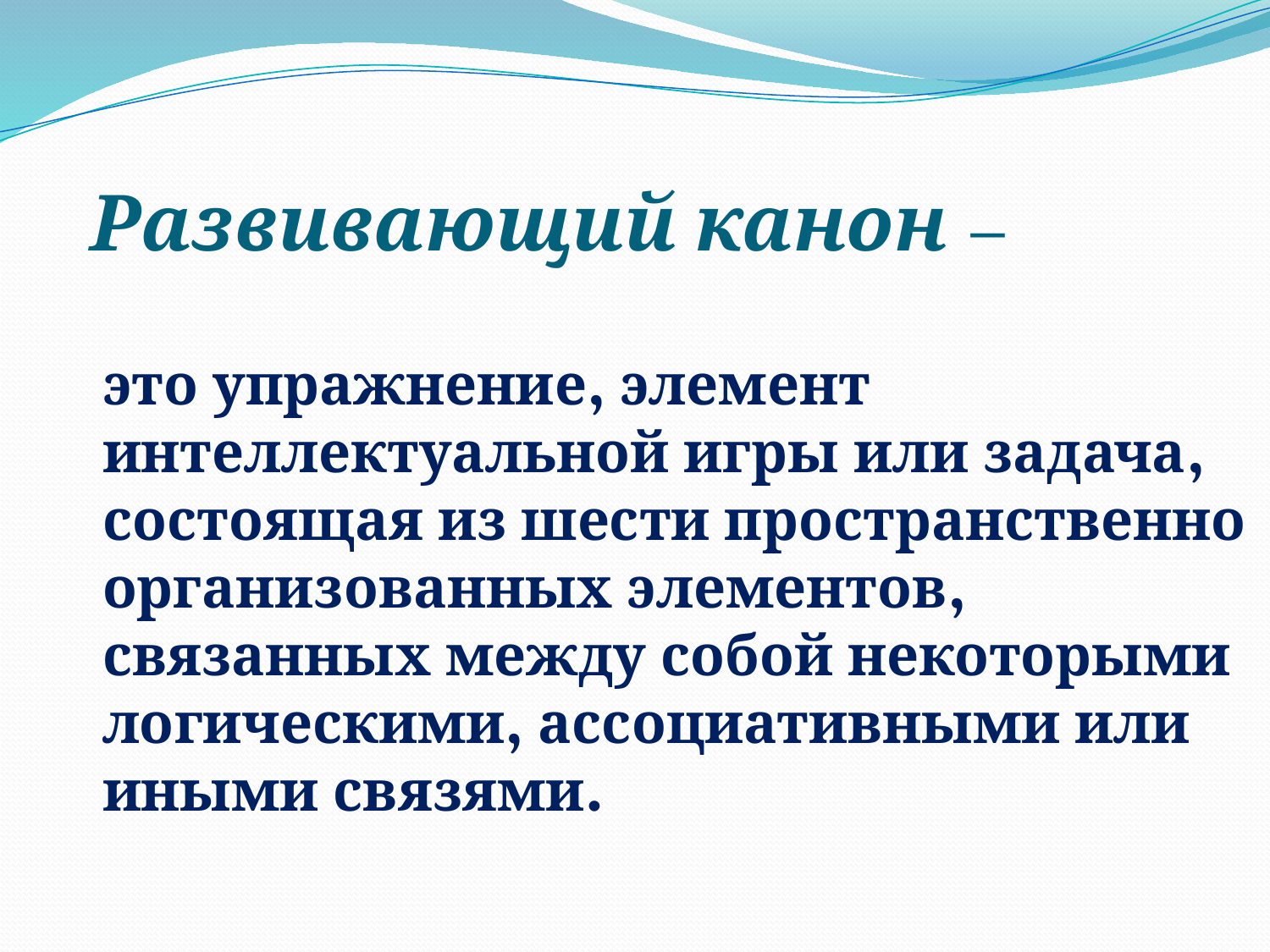

# Развивающий канон –
это упражнение, элемент интеллектуальной игры или задача, состоящая из шести пространственно организованных элементов, связанных между собой некоторыми логическими, ассоциативными или иными связями.